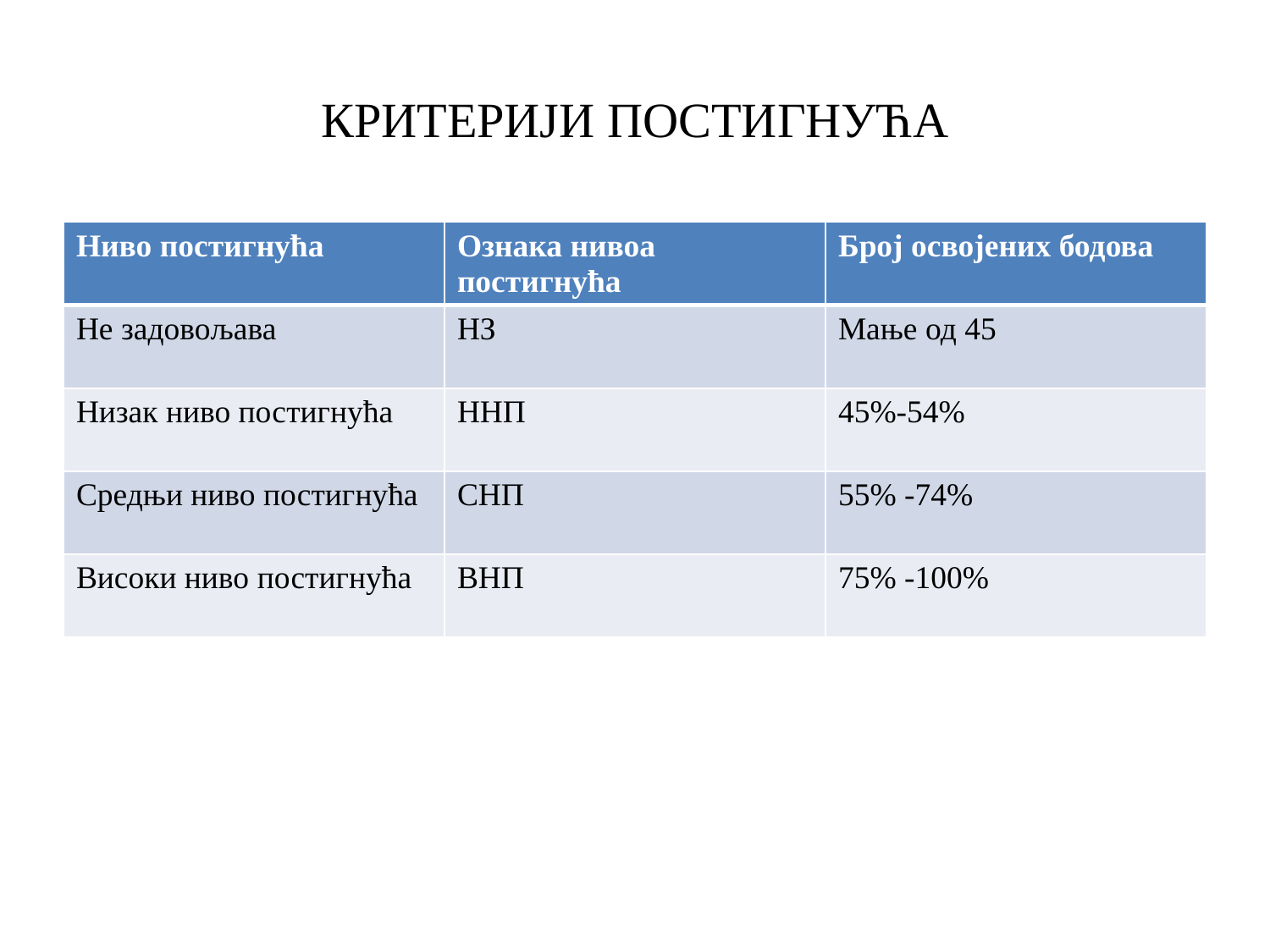

# КРИТЕРИЈИ ПОСТИГНУЋА
| Ниво постигнућа | Ознака нивоа постигнућа | Број освојених бодова |
| --- | --- | --- |
| Не задовољава | НЗ | Мање од 45 |
| Низак ниво постигнућа | ННП | 45%-54% |
| Средњи ниво постигнућа | СНП | 55% -74% |
| Високи ниво постигнућа | ВНП | 75% -100% |